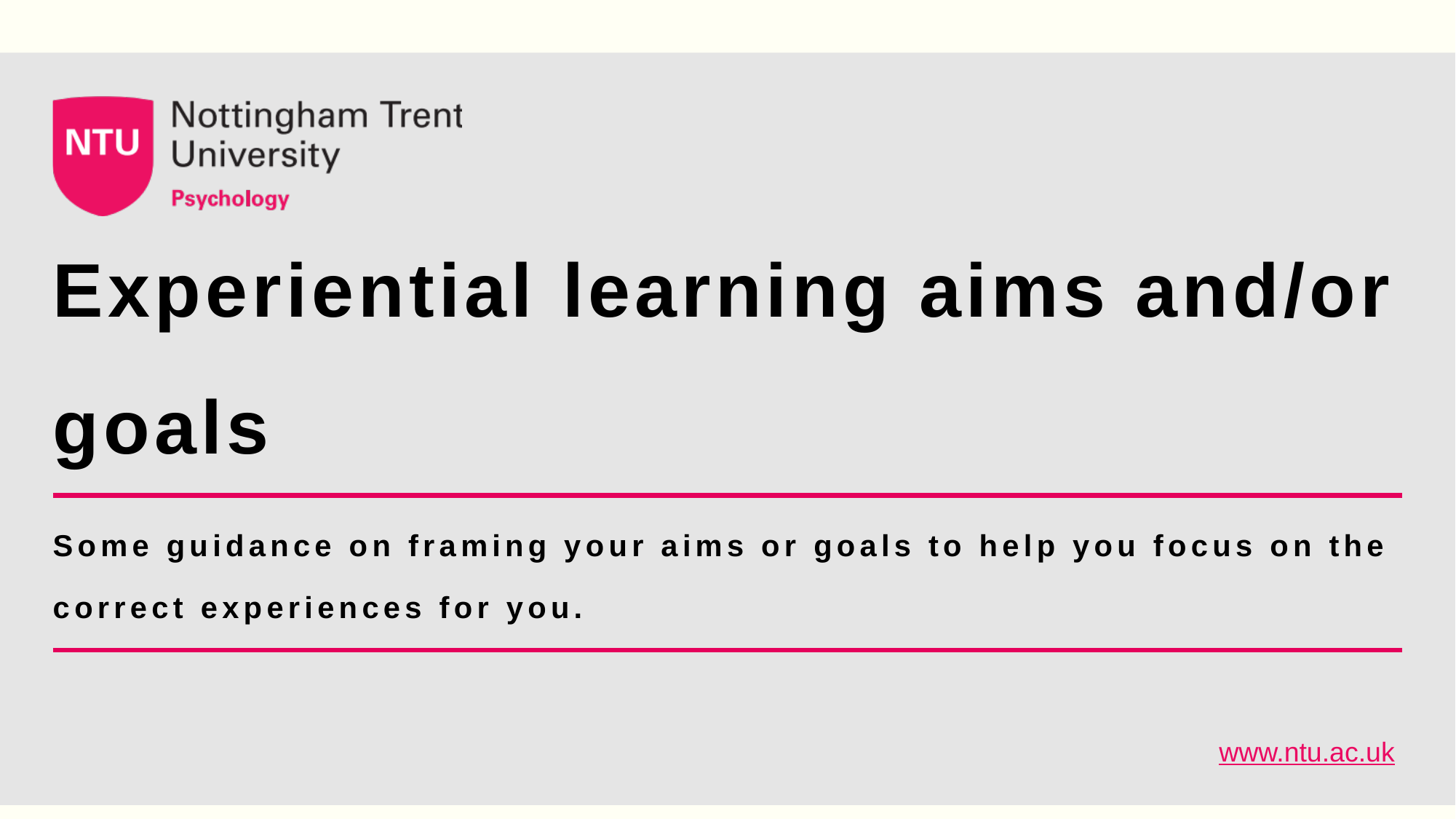

# Experiential learning aims and/or goals
Some guidance on framing your aims or goals to help you focus on the correct experiences for you.
www.ntu.ac.uk